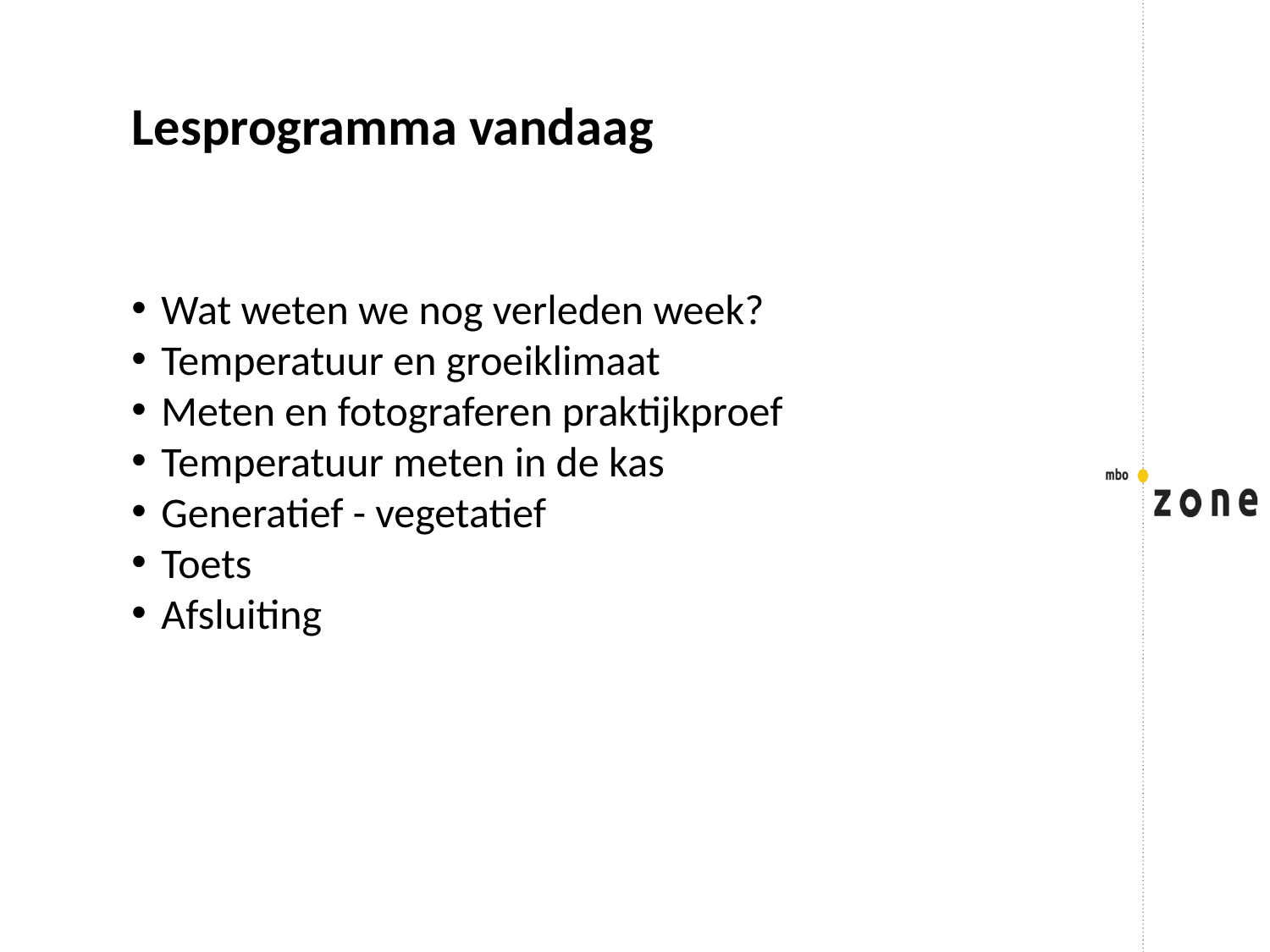

Lesprogramma vandaag
Wat weten we nog verleden week?
Temperatuur en groeiklimaat
Meten en fotograferen praktijkproef
Temperatuur meten in de kas
Generatief - vegetatief
Toets
Afsluiting